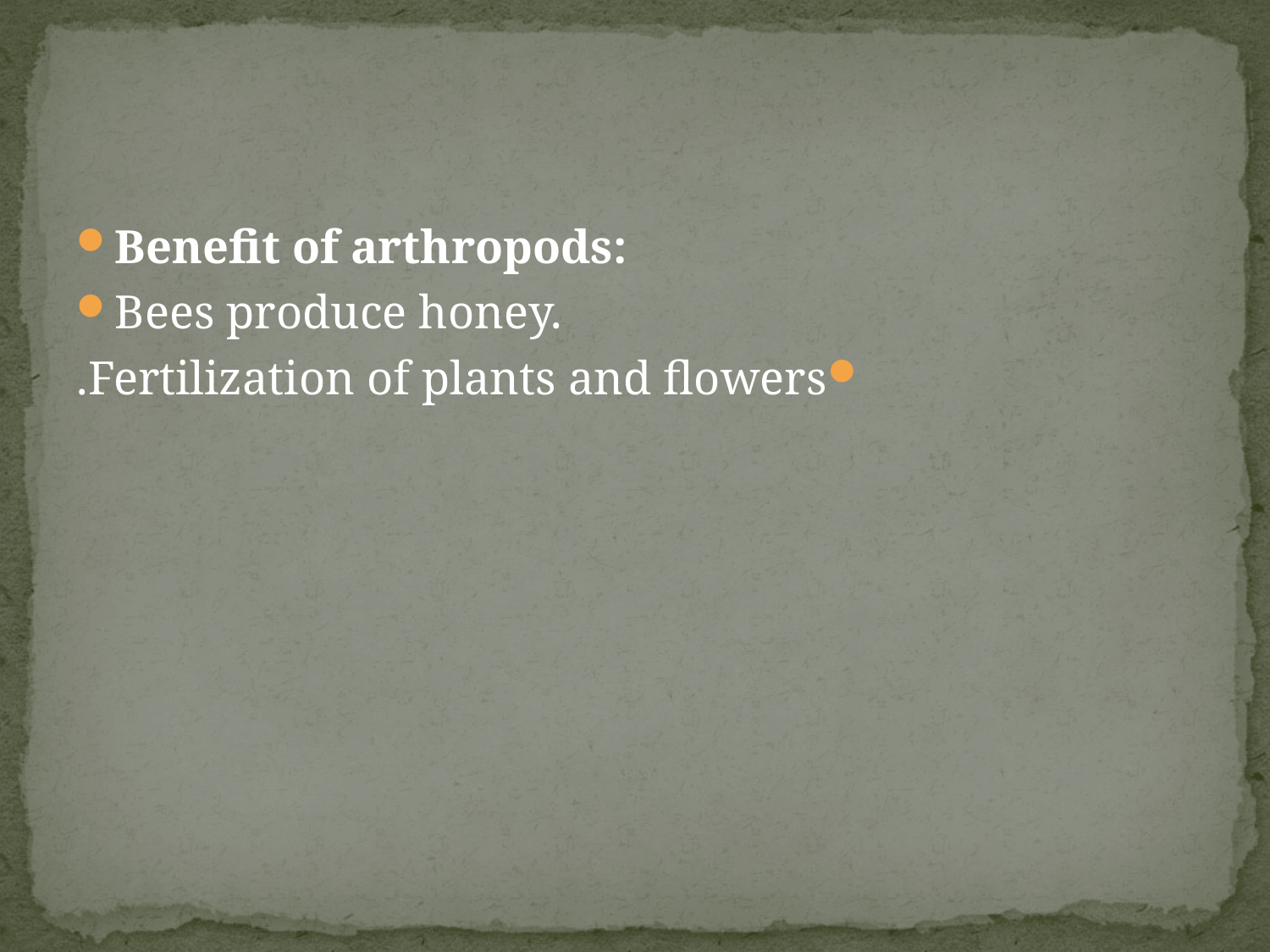

#
Benefit of arthropods:
Bees produce honey.
Fertilization of plants and flowers.